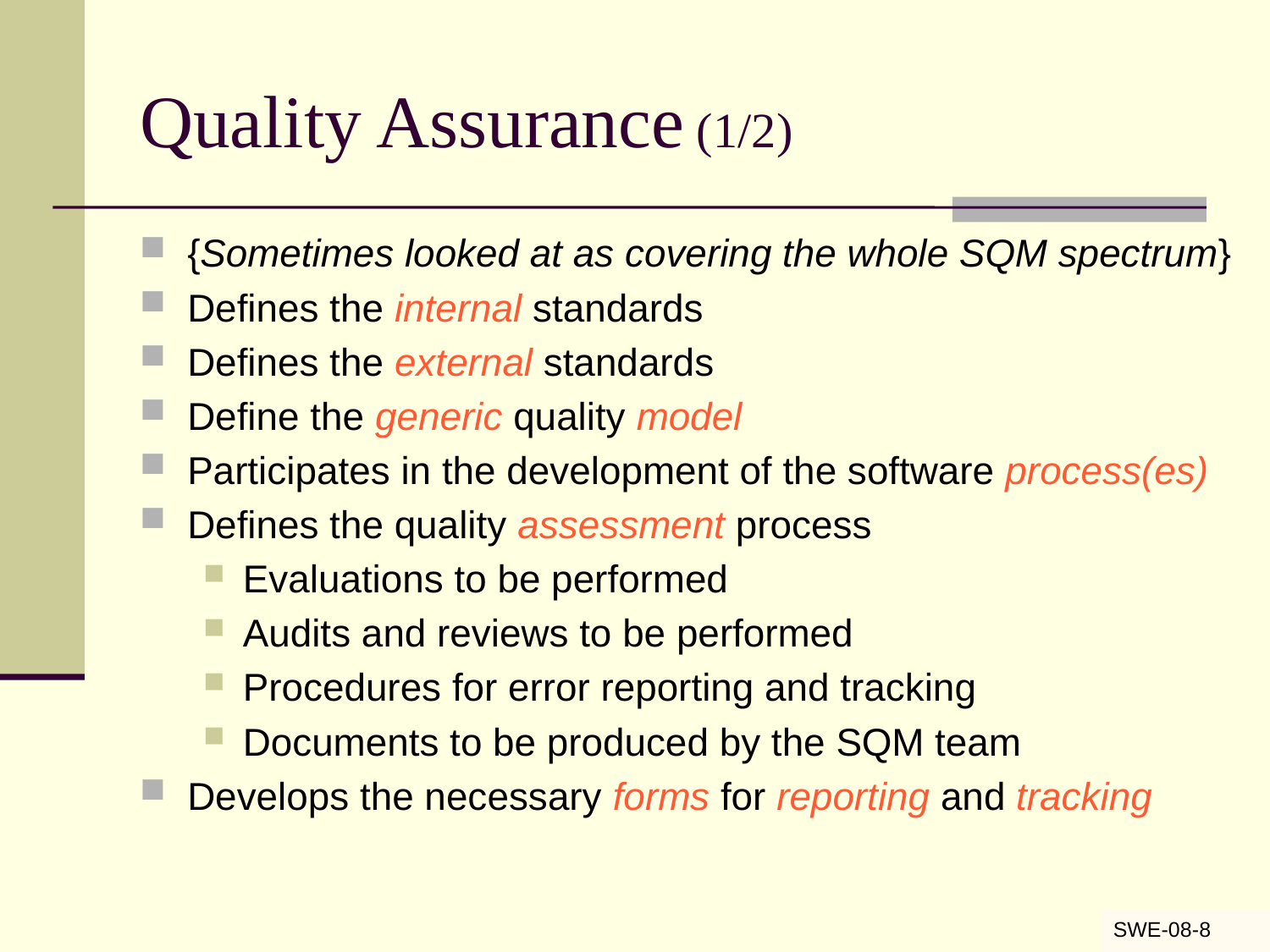

# Quality Assurance (1/2)
{Sometimes looked at as covering the whole SQM spectrum}
Defines the internal standards
Defines the external standards
Define the generic quality model
Participates in the development of the software process(es)
Defines the quality assessment process
Evaluations to be performed
Audits and reviews to be performed
Procedures for error reporting and tracking
Documents to be produced by the SQM team
Develops the necessary forms for reporting and tracking